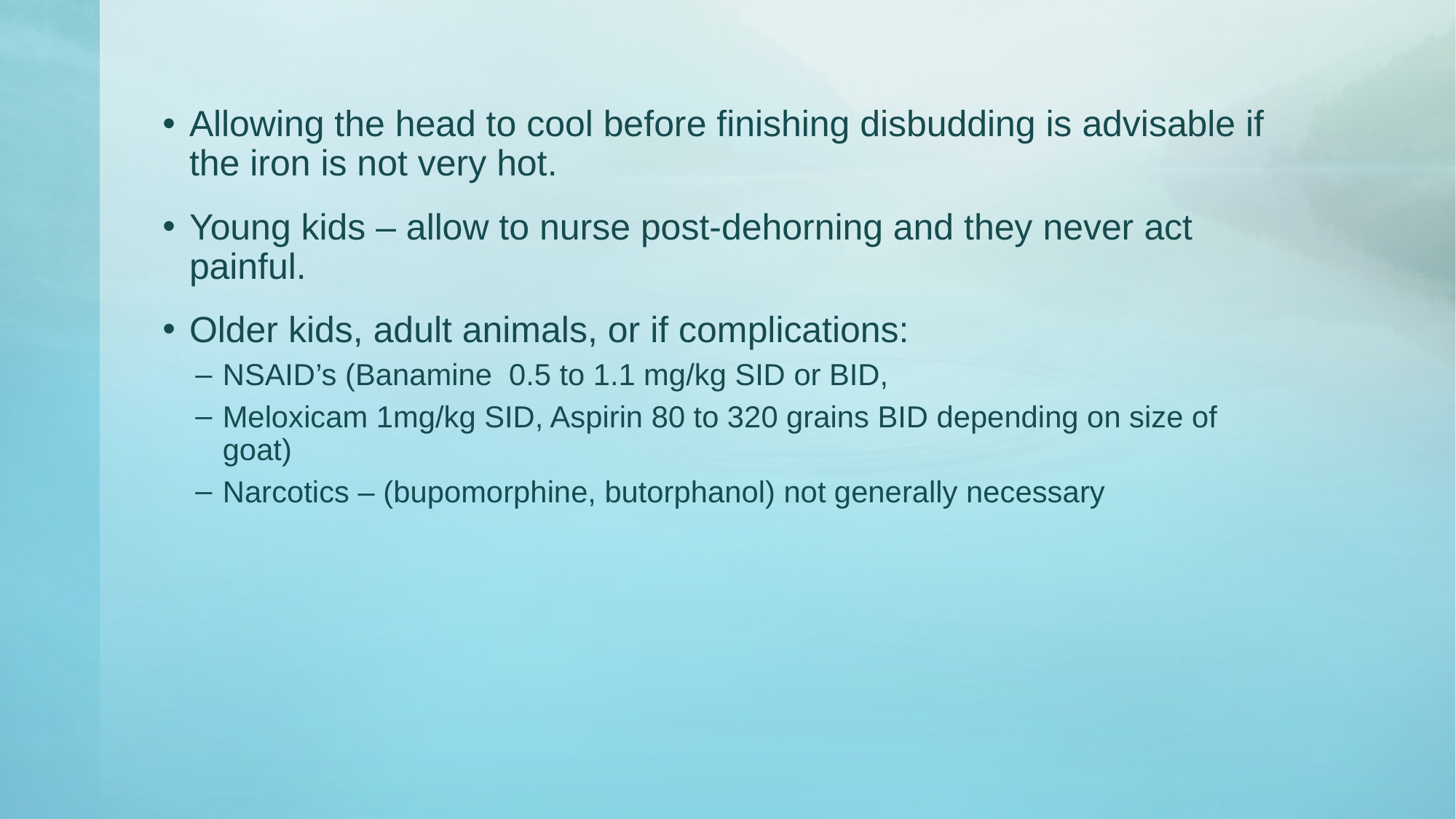

Allowing the head to cool before finishing disbudding is advisable if the iron is not very hot.
Young kids – allow to nurse post‐dehorning and they never act painful.
Older kids, adult animals, or if complications:
NSAID’s (Banamine  0.5 to 1.1 mg/kg SID or BID,
Meloxicam 1mg/kg SID, Aspirin 80 to 320 grains BID depending on size of goat)
Narcotics – (bupomorphine, butorphanol) not generally necessary